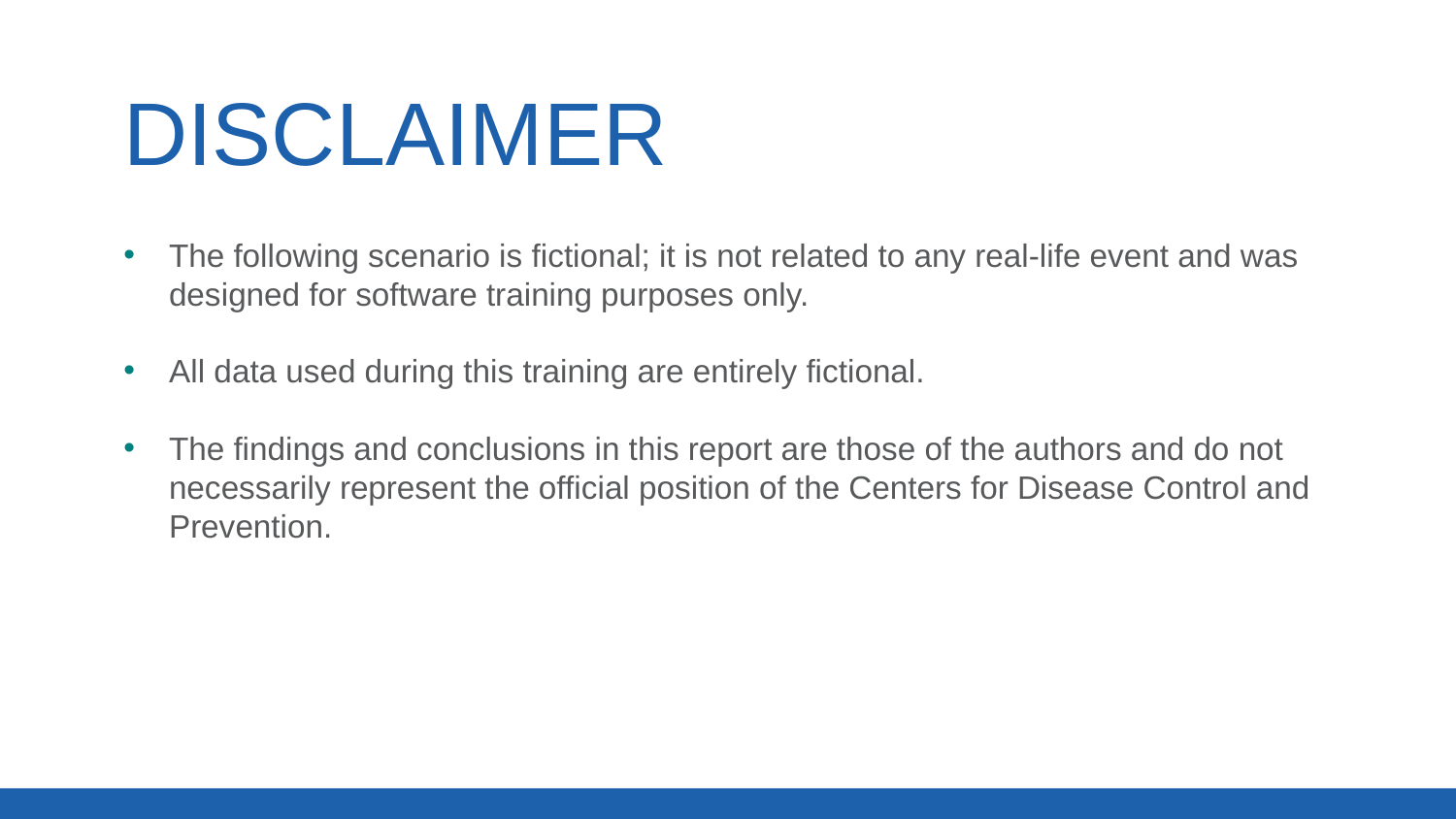

DISCLAIMER
The following scenario is fictional; it is not related to any real-life event and was designed for software training purposes only.

All data used during this training are entirely fictional.

The findings and conclusions in this report are those of the authors and do not necessarily represent the official position of the Centers for Disease Control and Prevention.